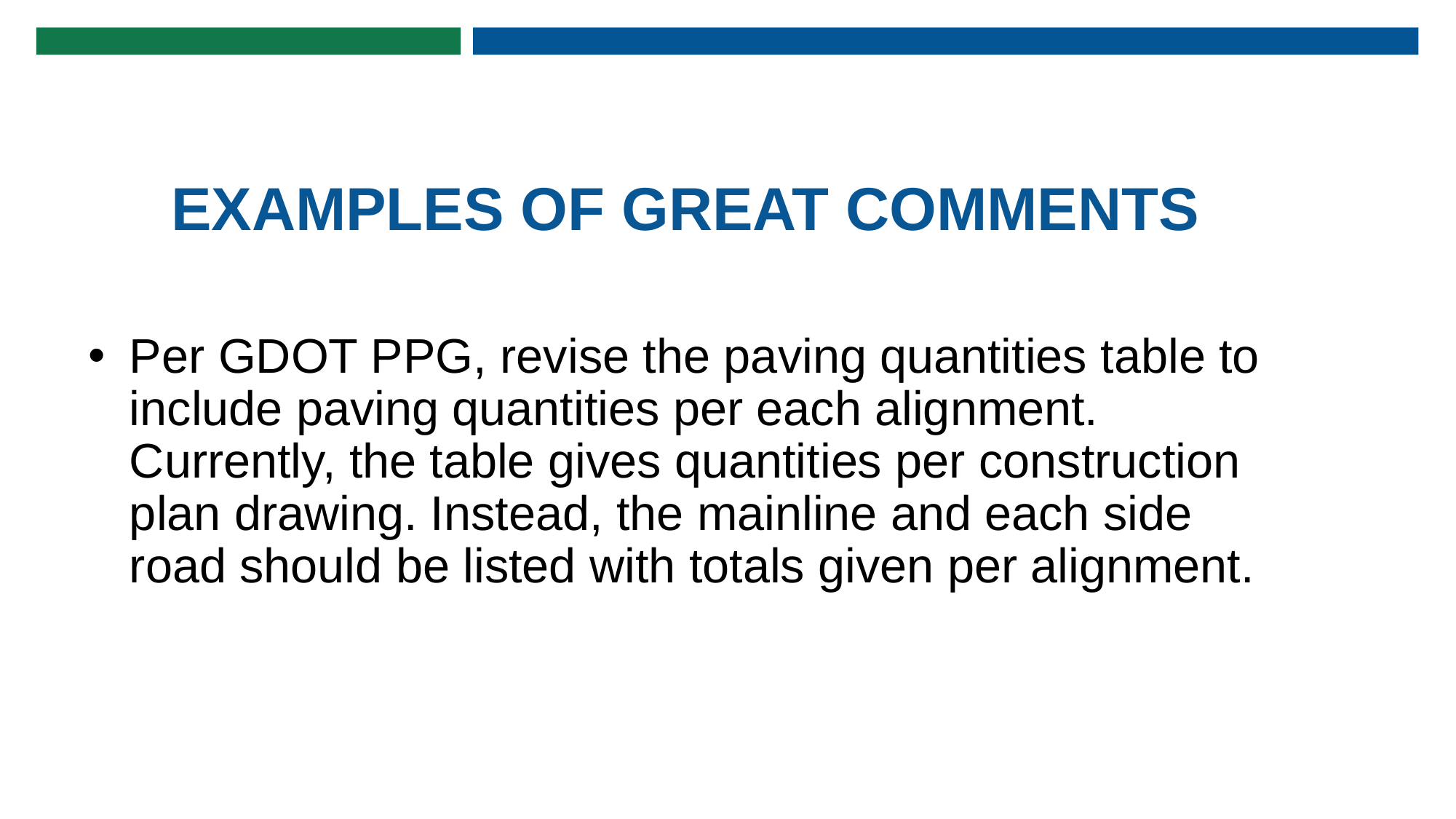

# EXAMPLES OF GREAT COMMENTS
Per GDOT PPG, revise the paving quantities table to include paving quantities per each alignment. Currently, the table gives quantities per construction plan drawing. Instead, the mainline and each side road should be listed with totals given per alignment.